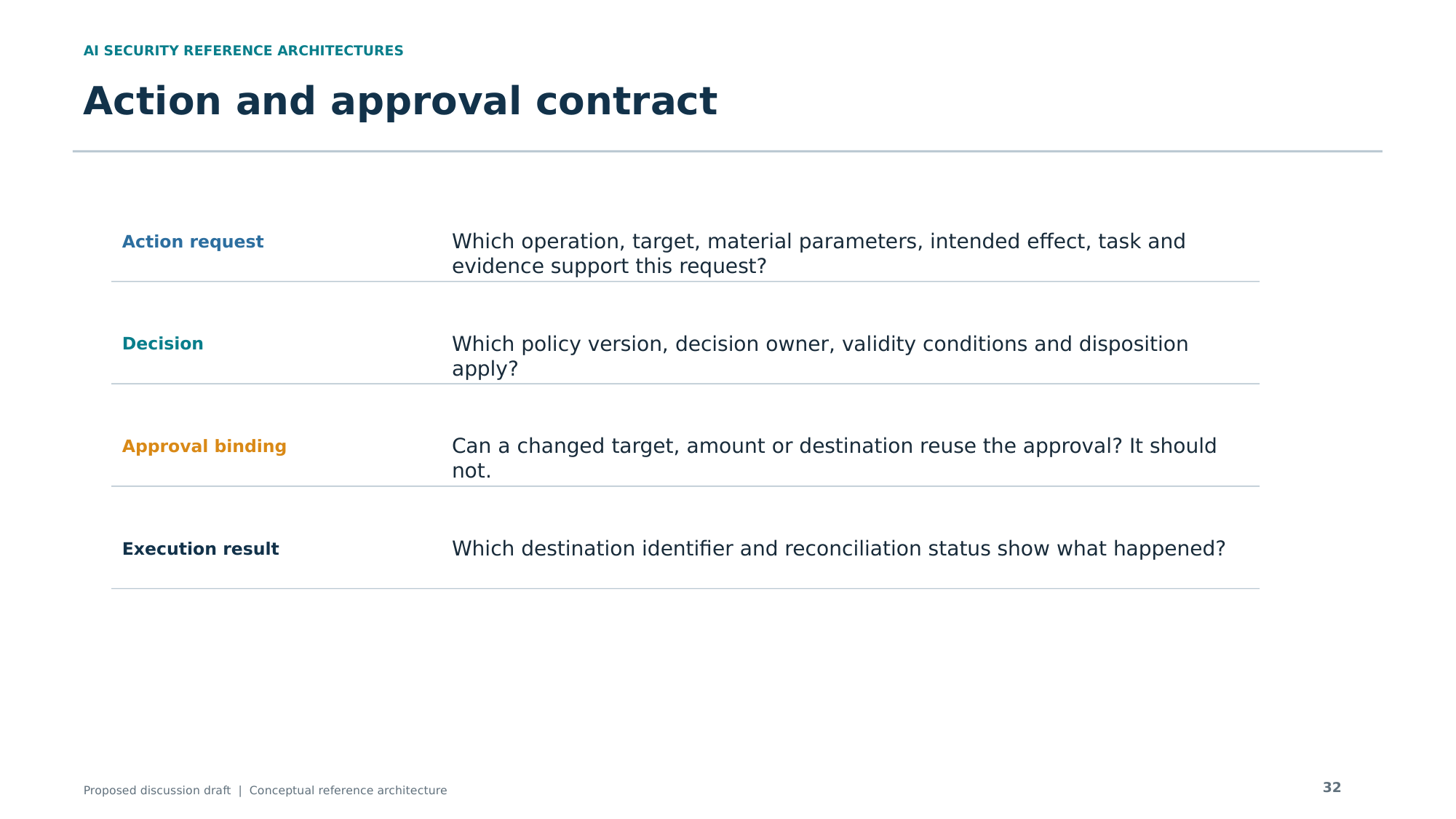

AI SECURITY REFERENCE ARCHITECTURES
Action and approval contract

Which operation, target, material parameters, intended effect, task and evidence support this request?
Action request

Which policy version, decision owner, validity conditions and disposition apply?
Decision

Can a changed target, amount or destination reuse the approval? It should not.
Approval binding

Which destination identifier and reconciliation status show what happened?
Execution result

32
Proposed discussion draft  |  Conceptual reference architecture